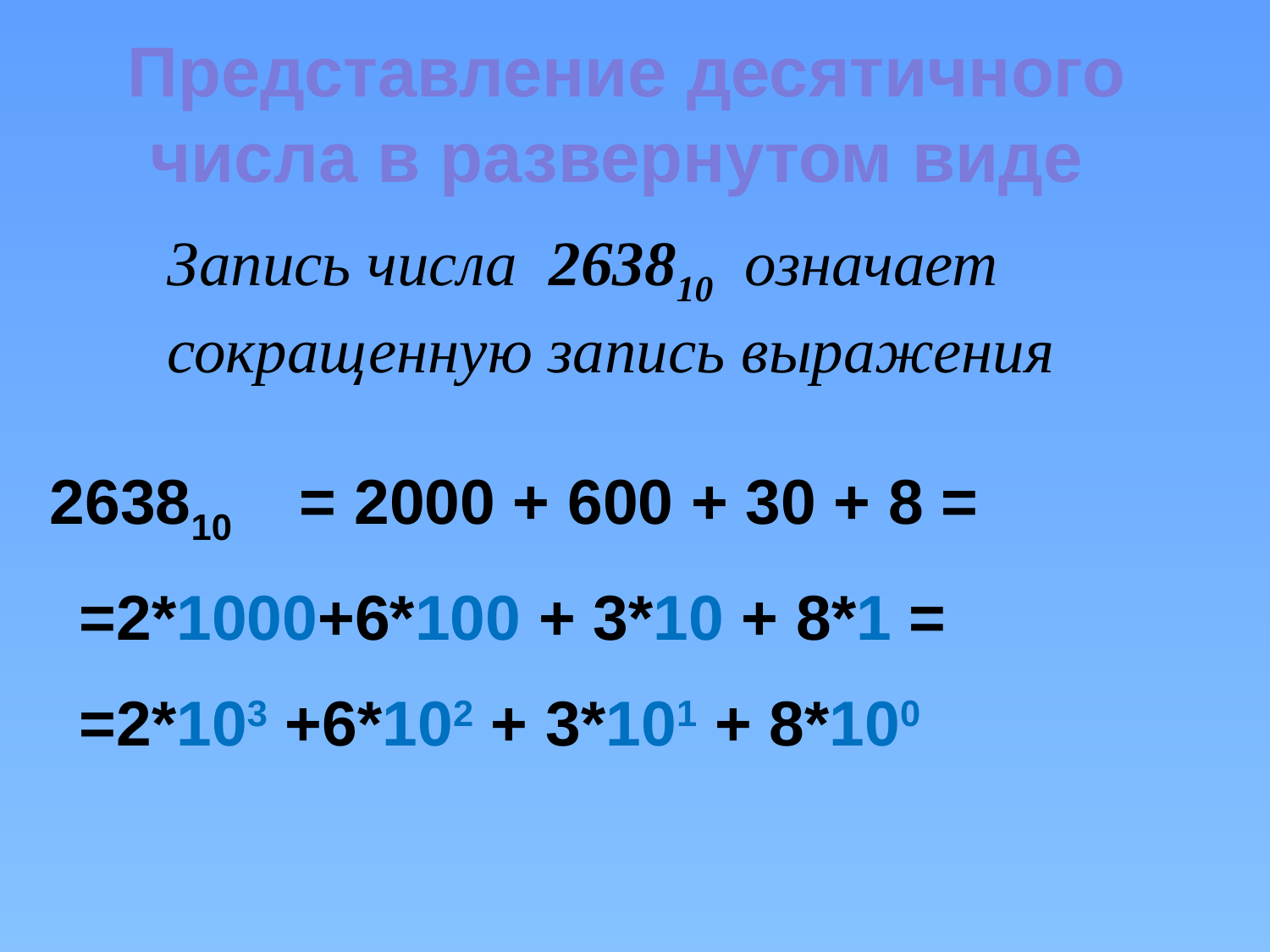

Представление десятичного числа в развернутом виде
Запись числа  263810  означает сокращенную запись выражения

263810

= 2000 + 600 + 30 + 8 =
    =2*1000+6*100 + 3*10 + 8*1 =
    =2*103 +6*102 + 3*101 + 8*100